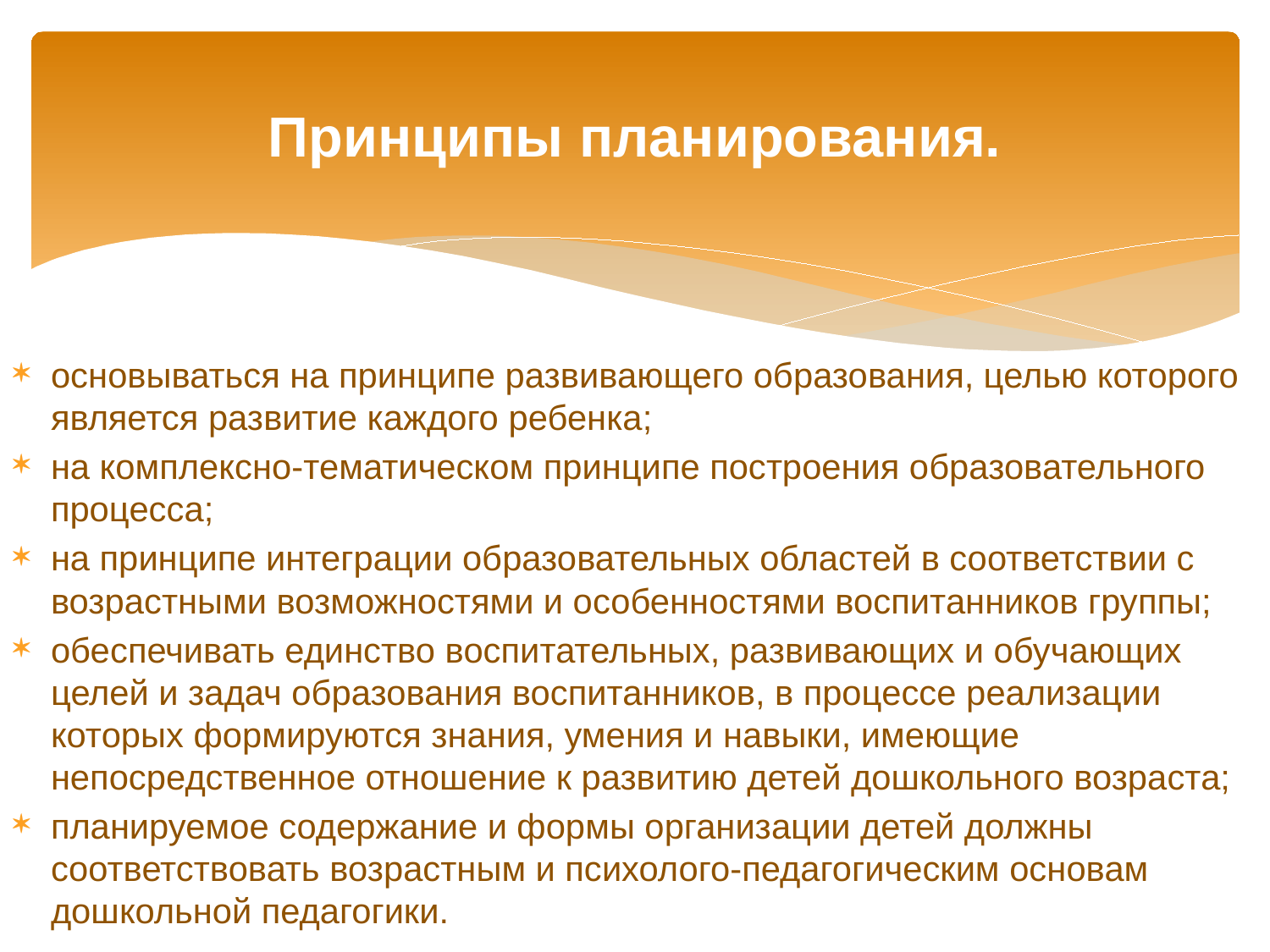

# Принципы планирования.
основываться на принципе развивающего образования, целью которого является развитие каждого ребенка;
на комплексно-тематическом принципе построения образовательного процесса;
на принципе интеграции образовательных областей в соответствии с возрастными возможностями и особенностями воспитанников группы;
обеспечивать единство воспитательных, развивающих и обучающих целей и задач образования воспитанников, в процессе реализации которых формируются знания, умения и навыки, имеющие непосредственное отношение к развитию детей дошкольного возраста;
планируемое содержание и формы организации детей должны соответствовать возрастным и психолого-педагогическим основам дошкольной педагогики.